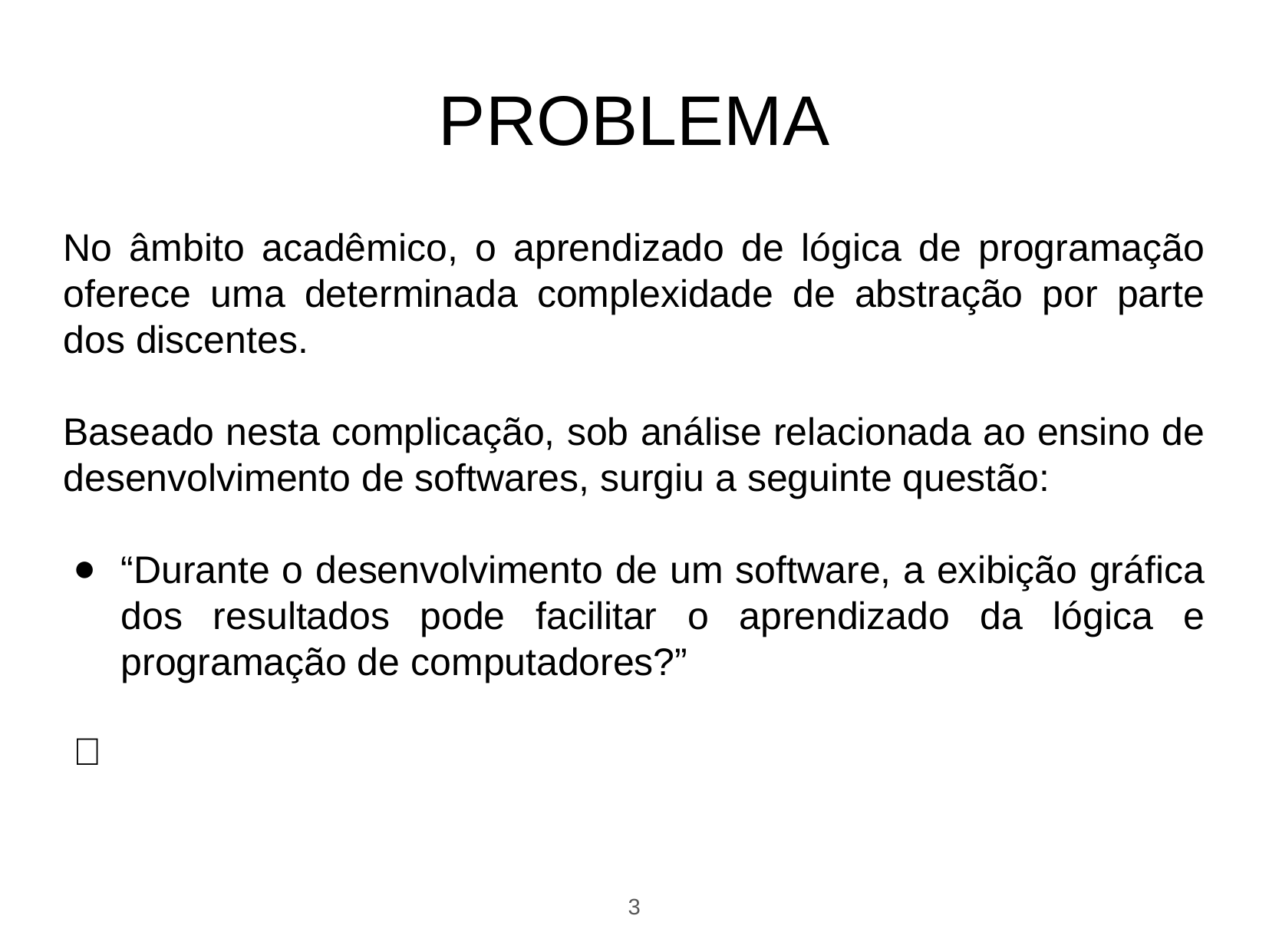

PROBLEMA
No âmbito acadêmico, o aprendizado de lógica de programação oferece uma determinada complexidade de abstração por parte dos discentes.

Baseado nesta complicação, sob análise relacionada ao ensino de desenvolvimento de softwares, surgiu a seguinte questão:

“Durante o desenvolvimento de um software, a exibição gráfica dos resultados pode facilitar o aprendizado da lógica e programação de computadores?”

3